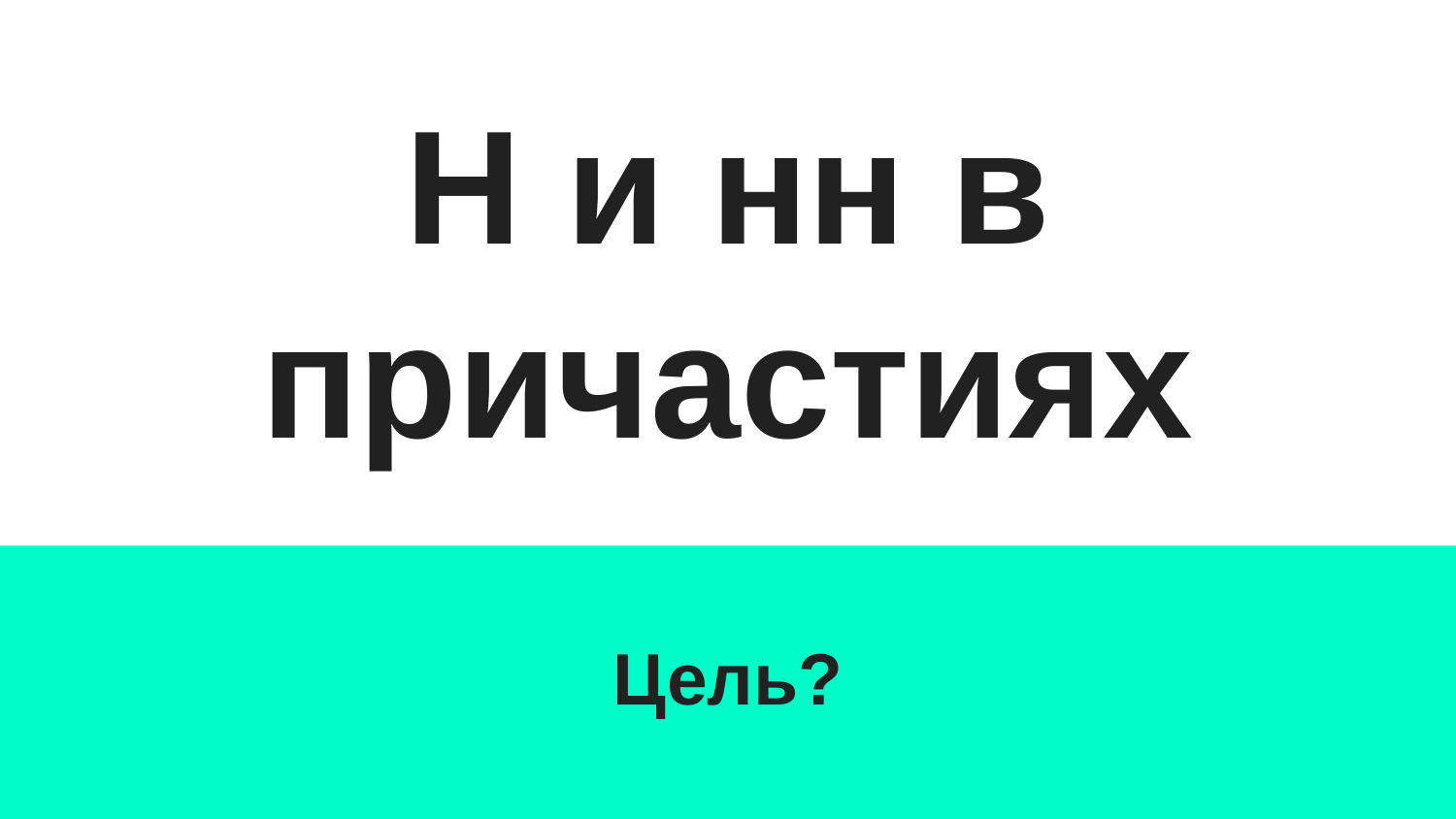

# Н и нн в причастиях
Цель?